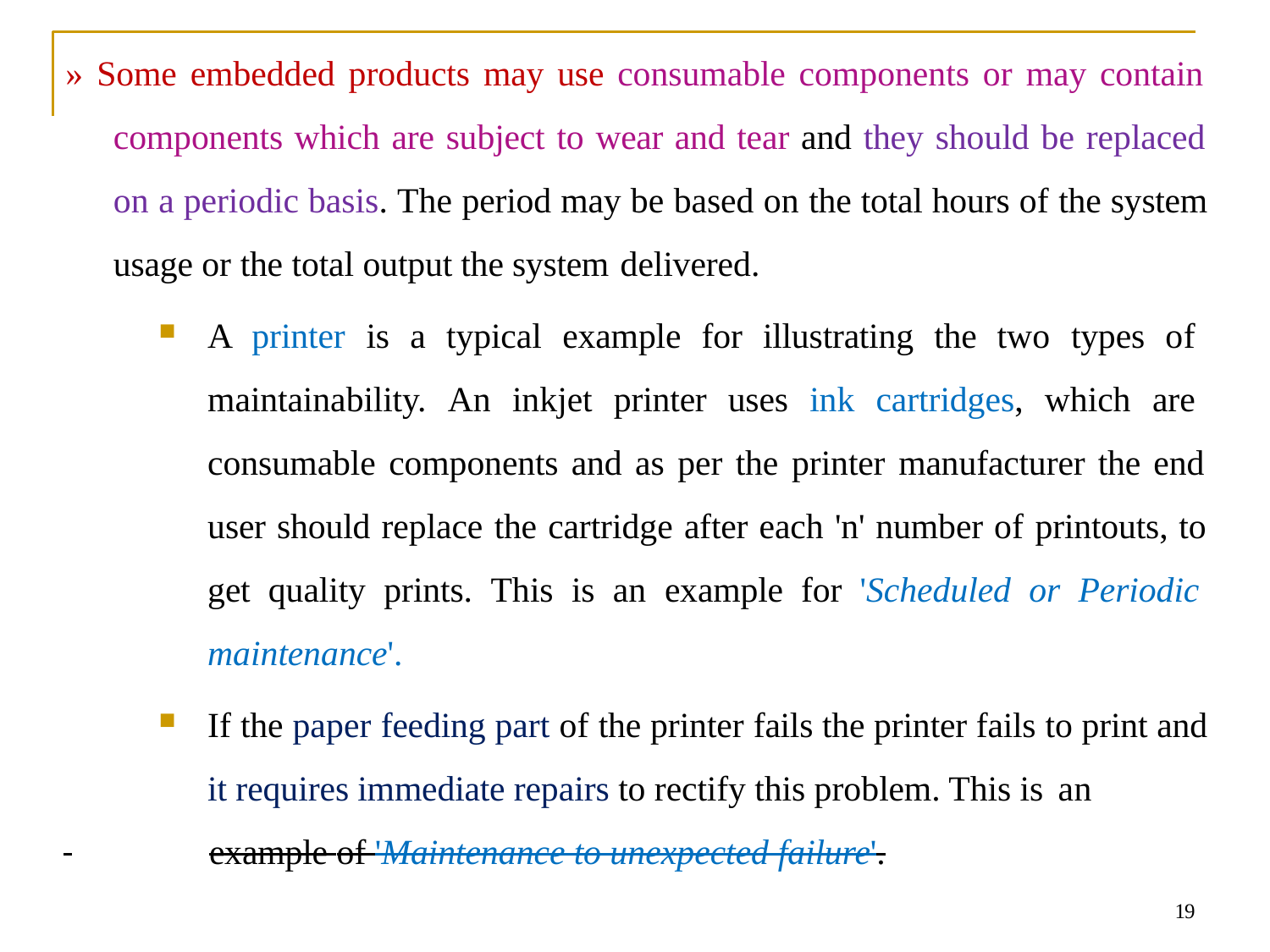

» Some embedded products may use consumable components or may contain  components which are subject to wear and tear and they should be replaced  on a periodic basis. The period may be based on the total hours of the system  usage or the total output the system delivered.
A printer is a typical example for illustrating the two types of  maintainability. An inkjet printer uses ink cartridges, which are  consumable components and as per the printer manufacturer the end  user should replace the cartridge after each 'n' number of printouts, to  get quality prints. This is an example for 'Scheduled or Periodic  maintenance'.
If the paper feeding part of the printer fails the printer fails to print and  it requires immediate repairs to rectify this problem. This is an
 	example of 'Maintenance to unexpected failure'.

19